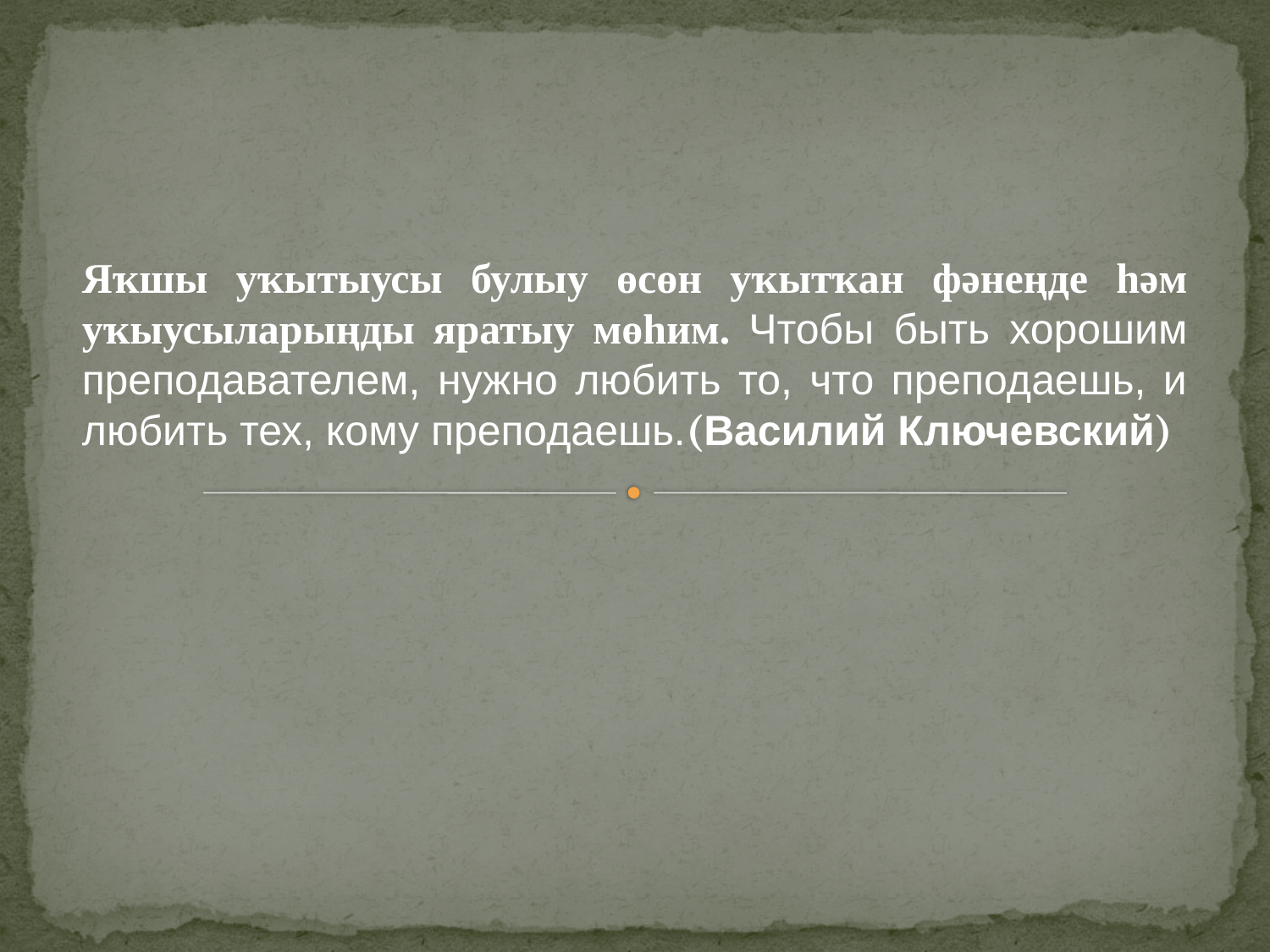

Яҡшы уҡытыусы булыу өсөн уҡытҡан фәнеңде һәм уҡыусыларыңды яратыу мөһим. Чтобы быть хорошим преподавателем, нужно любить то, что преподаешь, и любить тех, кому преподаешь.(Василий Ключевский)